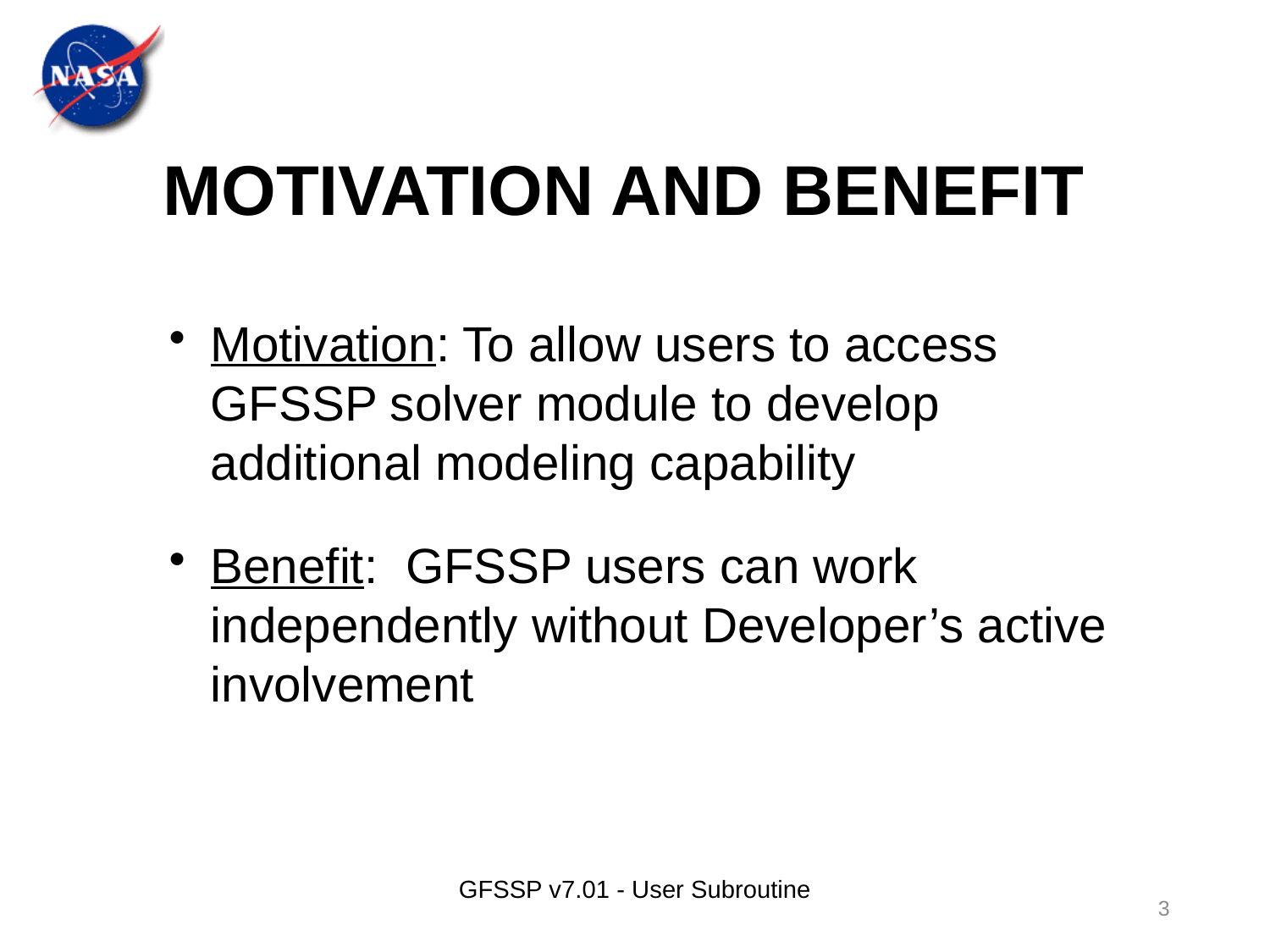

MOTIVATION AND BENEFIT
Motivation: To allow users to access GFSSP solver module to develop additional modeling capability

Benefit:  GFSSP users can work independently without Developer’s active involvement

GFSSP v7.01 - User Subroutine
3